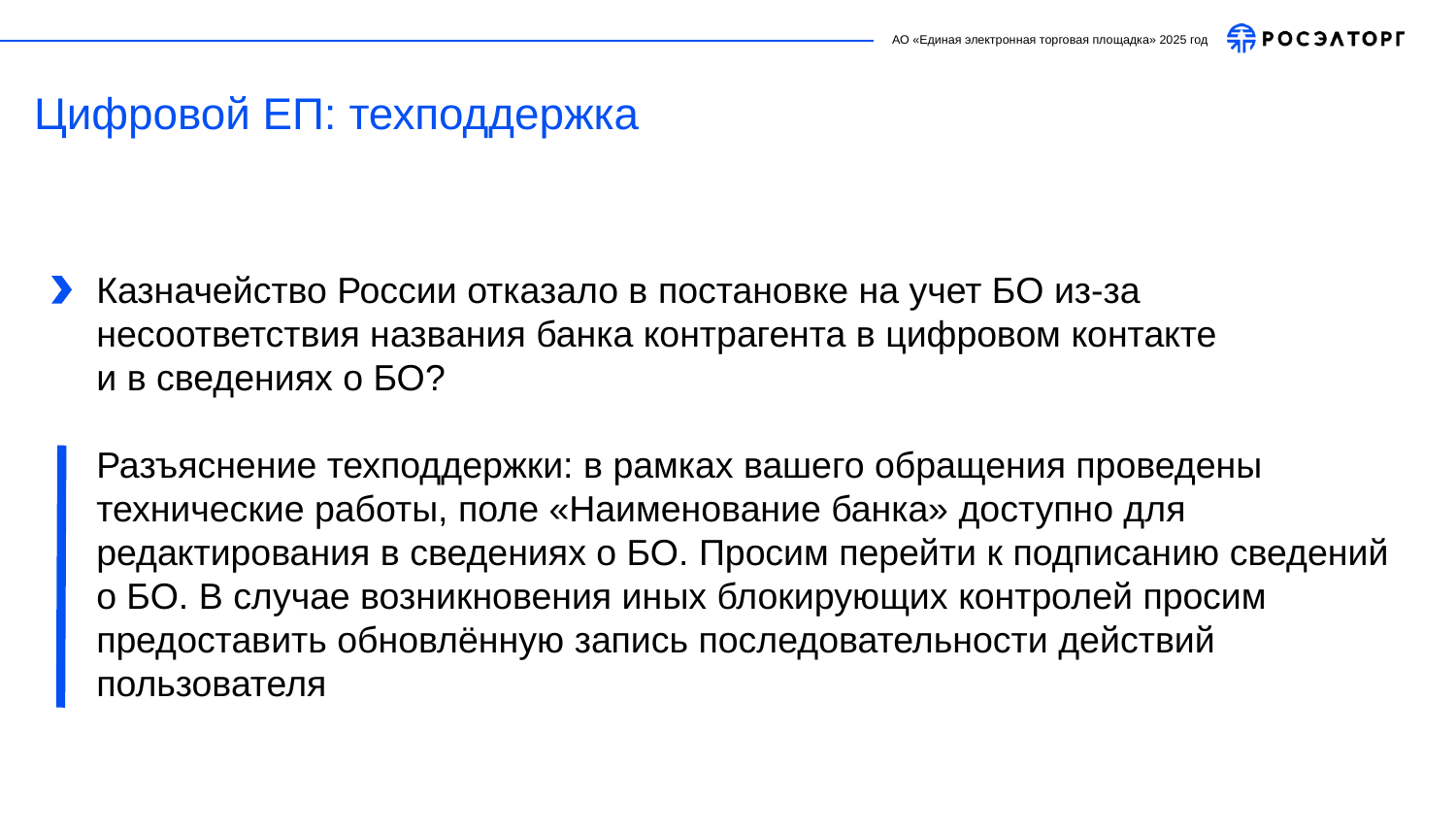

Цифровой ЕП: техподдержка
	Казначейство России отказало в постановке на учет БО из-за несоответствия названия банка контрагента в цифровом контакте
и в сведениях о БО?

	Разъяснение техподдержки: в рамках вашего обращения проведены технические работы, поле «Наименование банка» доступно для редактирования в сведениях о БО. Просим перейти к подписанию сведений о БО. В случае возникновения иных блокирующих контролей просим предоставить обновлённую запись последовательности действий пользователя